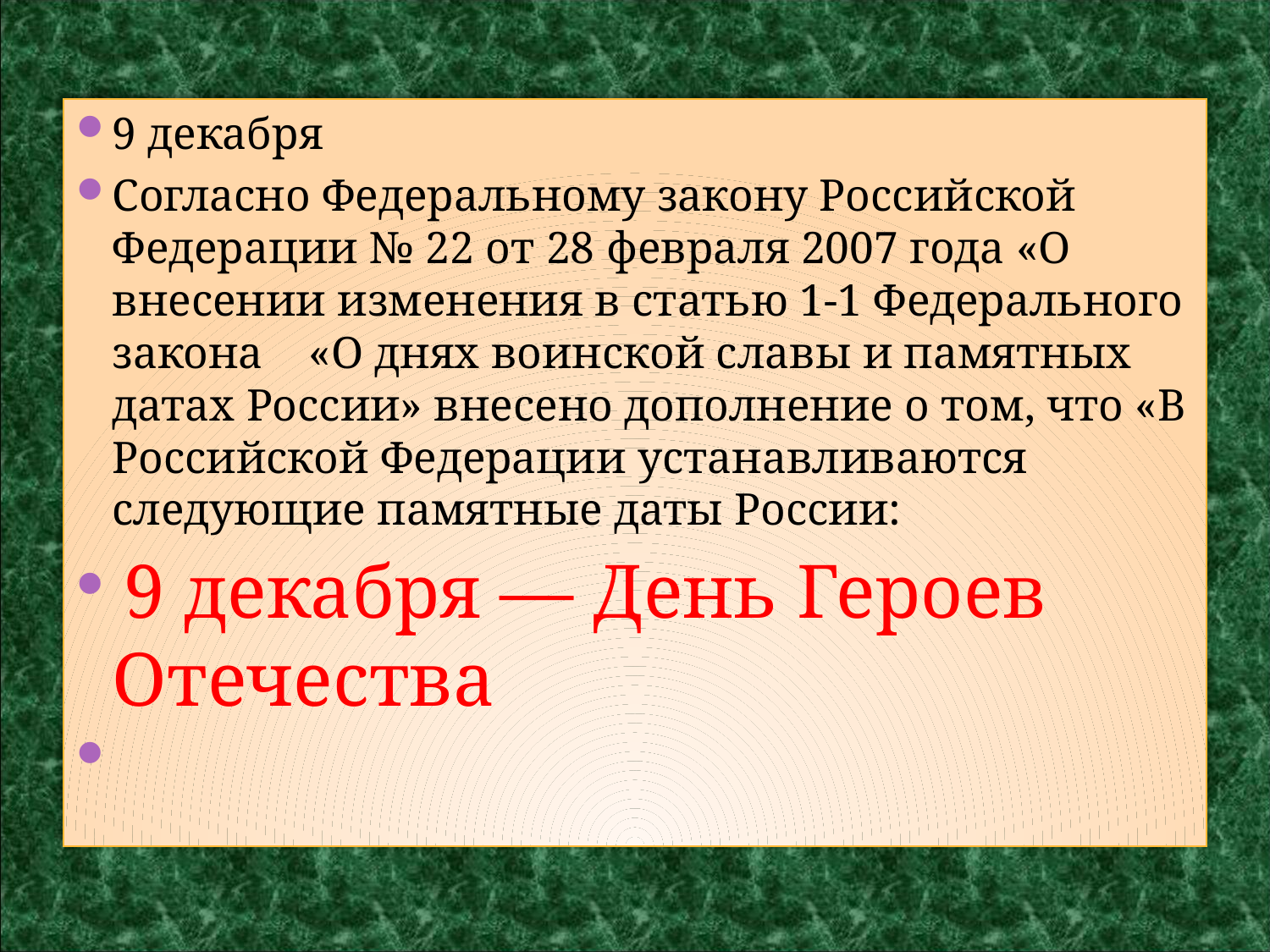

#
9 декабря
Согласно Федеральному закону Российской Федерации № 22 от 28 февраля 2007 года «О внесении изменения в статью 1-1 Федерального закона    «О днях воинской славы и памятных датах России» внесено дополнение о том, что «В Российской Федерации устанавливаются следующие памятные даты России:
 9 декабря — День Героев Отечества